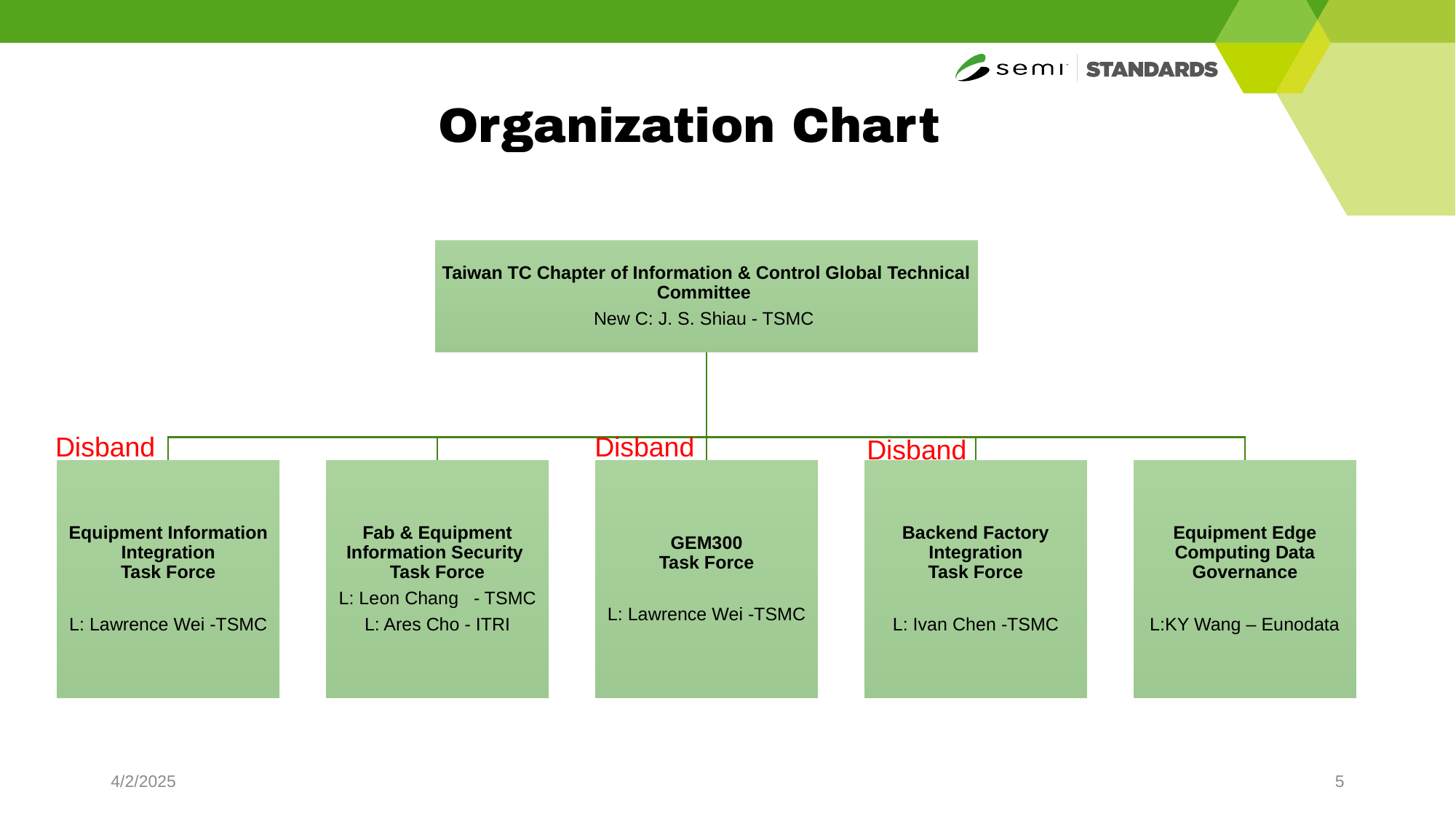

# Organization Chart
Taiwan TC Chapter of Information & Control Global Technical Committee ​
New C: J. S. Shiau - TSMC ​
Equipment Information Integration​
Task Force
​
L: Lawrence Wei -TSMC
Fab & Equipment Information Security ​
Task Force​
L: Leon Chang   - TSMC​
L: Ares Cho - ITRI​
GEM300​
Task Force
​
L: Lawrence Wei -TSMC​
Backend Factory Integration​
Task Force​

L: Ivan Chen -TSMC​
Equipment Edge Computing Data Governance

L:KY Wang – Eunodata
Disband
Disband
Disband
4/2/2025

5